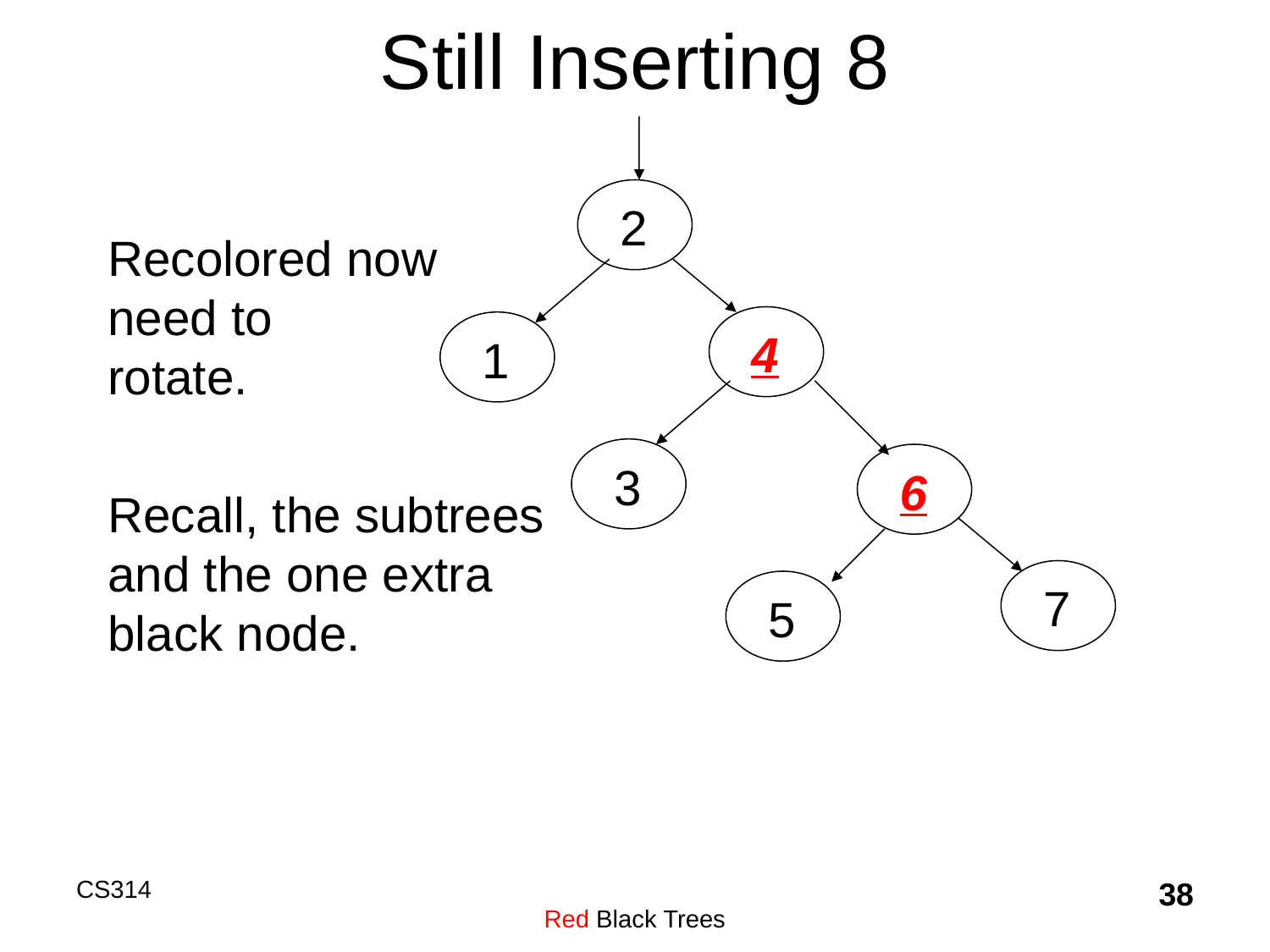

# Still Inserting 8

2
Recolored now
need to
rotate.

Recall, the subtrees
and the one extra
black node.

4

1

3

6

7

5
CS314

Red Black Trees
38